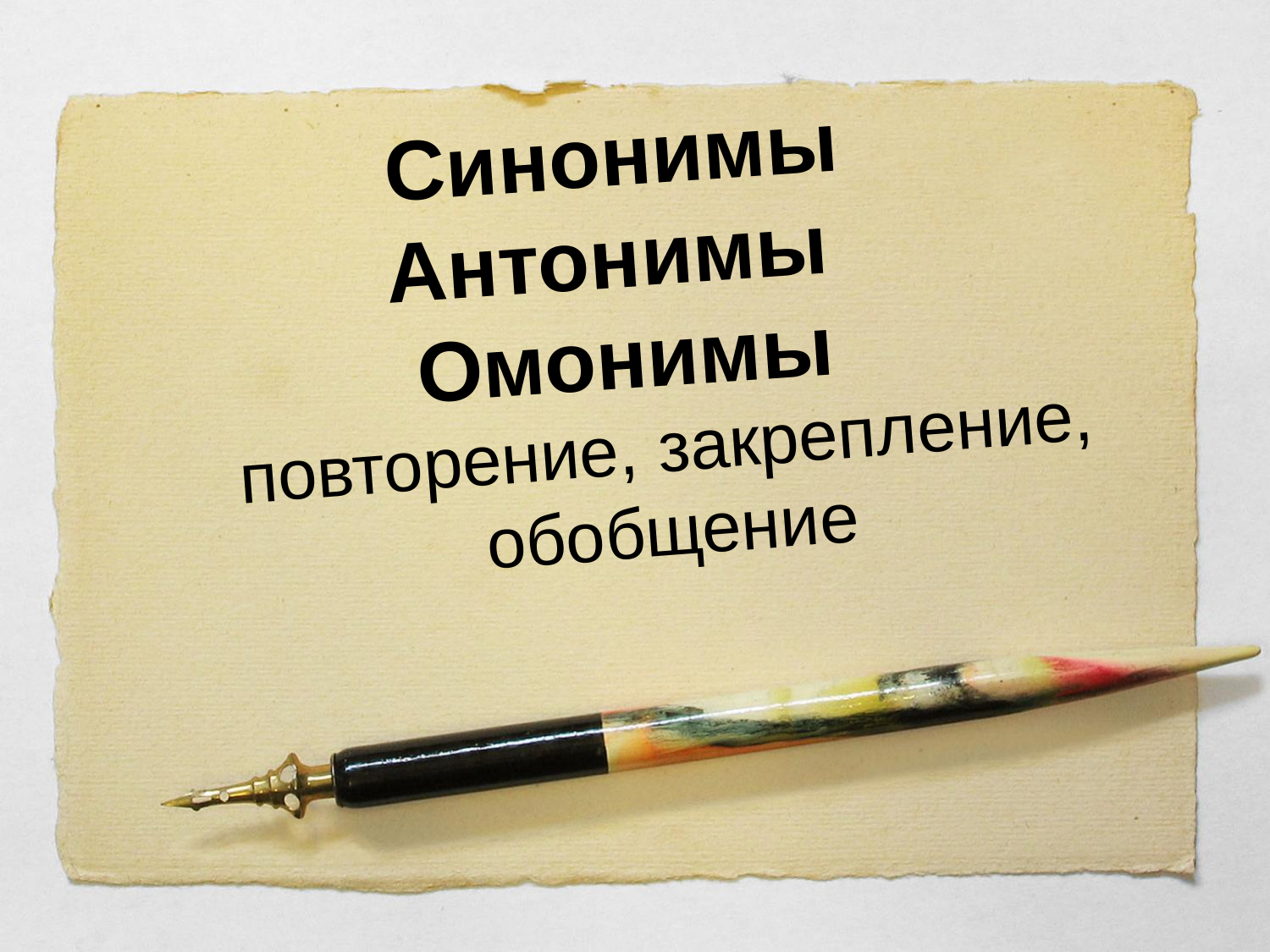

# Синонимы Антонимы Омонимы
повторение, закрепление, обобщение